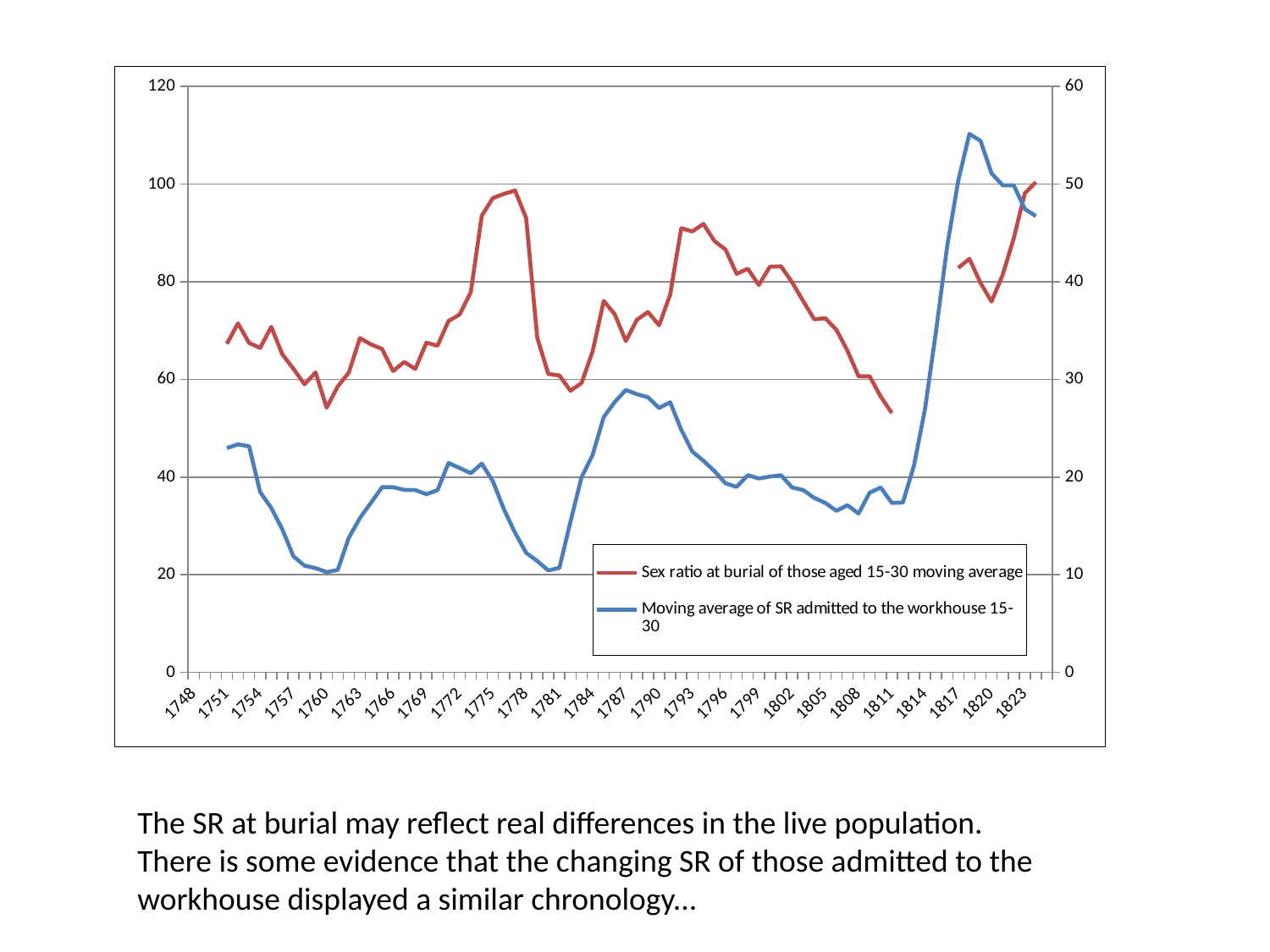

### Chart

| Category | Sex ratio at burial of those aged 15-30 moving average | Moving average of SR admitted to the workhouse 15-30 |
|---|---|---|
| 1748 | None | None |
| 1749 | None | None |
| 1750 | None | None |
| 1751 | 67.30911844191816 | 22.968540036556004 |
| 1752 | 71.4737673523288 | 23.346434313532928 |
| 1753 | 67.48480945032834 | 23.15201756378227 |
| 1754 | 66.45817238040546 | 18.46486881893401 |
| 1755 | 70.7718978706012 | 16.84170279576787 |
| 1756 | 65.12543322413711 | 14.640215304219645 |
| 1757 | 62.21513971442241 | 11.887560285377575 |
| 1758 | 59.007695817323274 | 10.928365796771278 |
| 1759 | 61.440850897537175 | 10.670350035139021 |
| 1760 | 54.199471587192185 | 10.270350035139023 |
| 1761 | 58.555027142747896 | 10.48757076609091 |
| 1762 | 61.389341692789955 | 13.78084203143158 |
| 1763 | 68.46980146290491 | 15.798860049449598 |
| 1764 | 67.17110016420361 | 17.370210514184432 |
| 1765 | 66.25458473770634 | 18.958073978154083 |
| 1766 | 61.72125140437299 | 18.96118463994727 |
| 1767 | 63.581059205390254 | 18.691131164011658 |
| 1768 | 62.145161769492994 | 18.665490138370526 |
| 1769 | 67.53477215910308 | 18.243134549473172 |
| 1770 | 66.90478810806637 | 18.65748592492779 |
| 1771 | 71.97145477473347 | 21.44224215230681 |
| 1772 | 73.30408301376042 | 20.926341702946427 |
| 1773 | 77.85109156076898 | 20.38810607660498 |
| 1774 | 93.53290974258715 | 21.373261940039033 |
| 1775 | 97.14837473736249 | 19.56641694815863 |
| 1776 | 98.00858979112596 | 16.682321463545474 |
| 1777 | 98.6928517657105 | 14.291804800606537 |
| 1778 | 93.05793113078913 | 12.244570341477743 |
| 1779 | 68.55793113078913 | 11.398684086320454 |
| 1780 | 61.12760519786591 | 10.439114583010769 |
| 1781 | 60.80502455270434 | 10.704245495398098 |
| 1782 | 57.68227159944299 | 15.437732186163814 |
| 1783 | 59.27075774016831 | 19.98889779318773 |
| 1784 | 65.7535163608578 | 22.27481117388553 |
| 1785 | 76.08352881415786 | 26.144438153419333 |
| 1786 | 73.36010205582899 | 27.689349588279235 |
| 1787 | 67.85814638438141 | 28.92273896833024 |
| 1788 | 72.22204119603724 | 28.49115904868877 |
| 1789 | 73.81771394789754 | 28.17204525994129 |
| 1790 | 71.0904412206241 | 27.072303792605517 |
| 1791 | 77.35030764442516 | 27.66343679753154 |
| 1792 | 90.97132077763355 | 24.84438151306059 |
| 1793 | 90.31198011829288 | 22.60323366946265 |
| 1794 | 91.852596364791 | 21.668899710738447 |
| 1795 | 88.34195806691916 | 20.60323566455714 |
| 1796 | 86.58672457255474 | 19.351183119401195 |
| 1797 | 81.62505209868706 | 18.994496177897787 |
| 1798 | 82.67972070052546 | 20.19417452136669 |
| 1799 | 79.34638736719265 | 19.850845533969803 |
| 1800 | 83.09512090316029 | 20.05368086657621 |
| 1801 | 83.15723270440249 | 20.183310496205827 |
| 1802 | 79.91913746630767 | 18.936933684611628 |
| 1803 | 76.06271777003433 | 18.669928608469508 |
| 1804 | 72.32245802977508 | 17.865516448124982 |
| 1805 | 72.53890824622532 | 17.345675178283877 |
| 1806 | 70.15795586527297 | 16.545882378491072 |
| 1807 | 65.85937156668788 | 17.11048739992402 |
| 1808 | 60.636989931107586 | 16.26713075656726 |
| 1809 | 60.647090941208575 | 18.40093282325529 |
| 1810 | 56.490681858328905 | 18.92989263412991 |
| 1811 | 53.098686922216324 | 17.34350149717712 |
| 1812 | None | 17.398533677010995 |
| 1813 | None | 21.184747463224873 |
| 1814 | None | 26.99355833914979 |
| 1815 | None | 35.034859966183625 |
| 1816 | None | 43.676894845896875 |
| 1817 | 82.84493284493284 | 50.37346317822659 |
| 1818 | 84.71434479498996 | 55.140718394920505 |
| 1819 | 79.7714758359914 | 54.43981251437363 |
| 1820 | 75.96195202646815 | 51.103678060592095 |
| 1821 | 81.39784946236563 | 49.88486415466116 |
| 1822 | 88.89784946236563 | 49.88240715220432 |
| 1823 | 98.10606060606061 | 47.465368490817596 |
| 1824 | 100.43230174081239 | 46.72029172029172 |
| 1825 | None | None |
The SR at burial may reflect real differences in the live population.
There is some evidence that the changing SR of those admitted to the workhouse displayed a similar chronology...